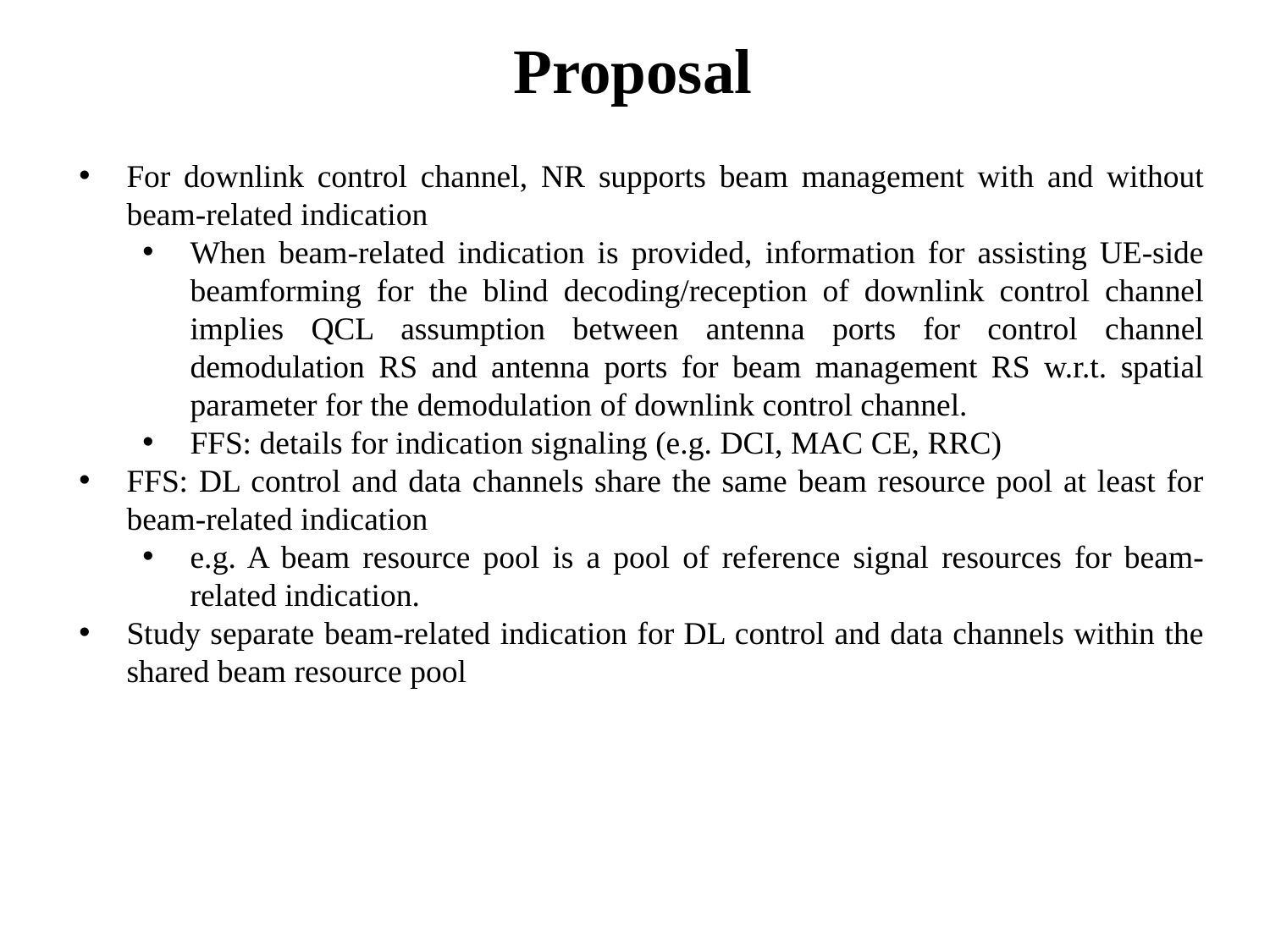

# Proposal

For downlink control channel, NR supports beam management with and without beam-related indication
When beam-related indication is provided, information for assisting UE-side beamforming for the blind decoding/reception of downlink control channel implies QCL assumption between antenna ports for control channel demodulation RS and antenna ports for beam management RS w.r.t. spatial parameter for the demodulation of downlink control channel.
FFS: details for indication signaling (e.g. DCI, MAC CE, RRC)
FFS: DL control and data channels share the same beam resource pool at least for beam-related indication
e.g. A beam resource pool is a pool of reference signal resources for beam-related indication.
Study separate beam-related indication for DL control and data channels within the shared beam resource pool